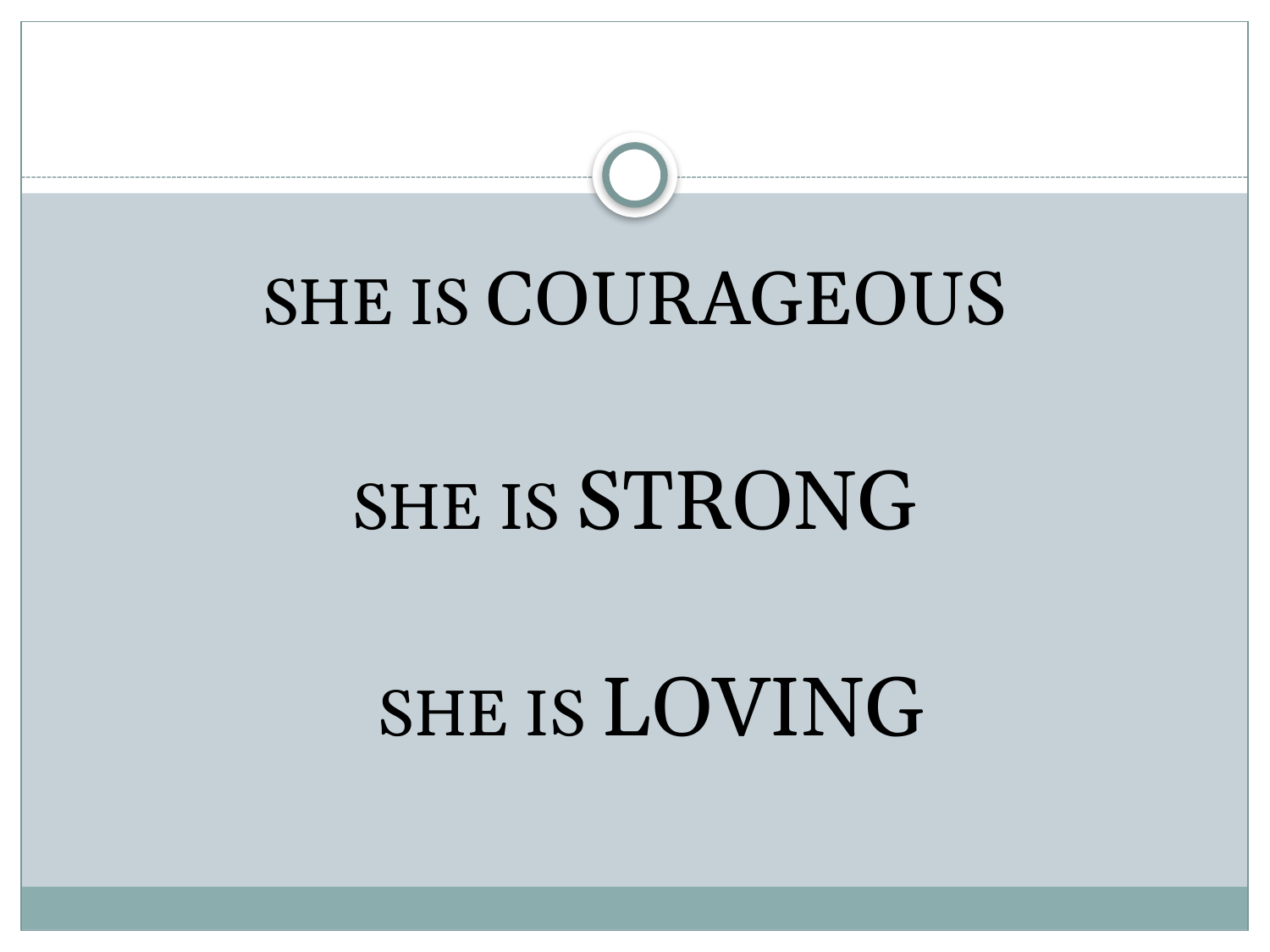

SHE IS COURAGEOUS

SHE IS STRONG

	SHE IS LOVING